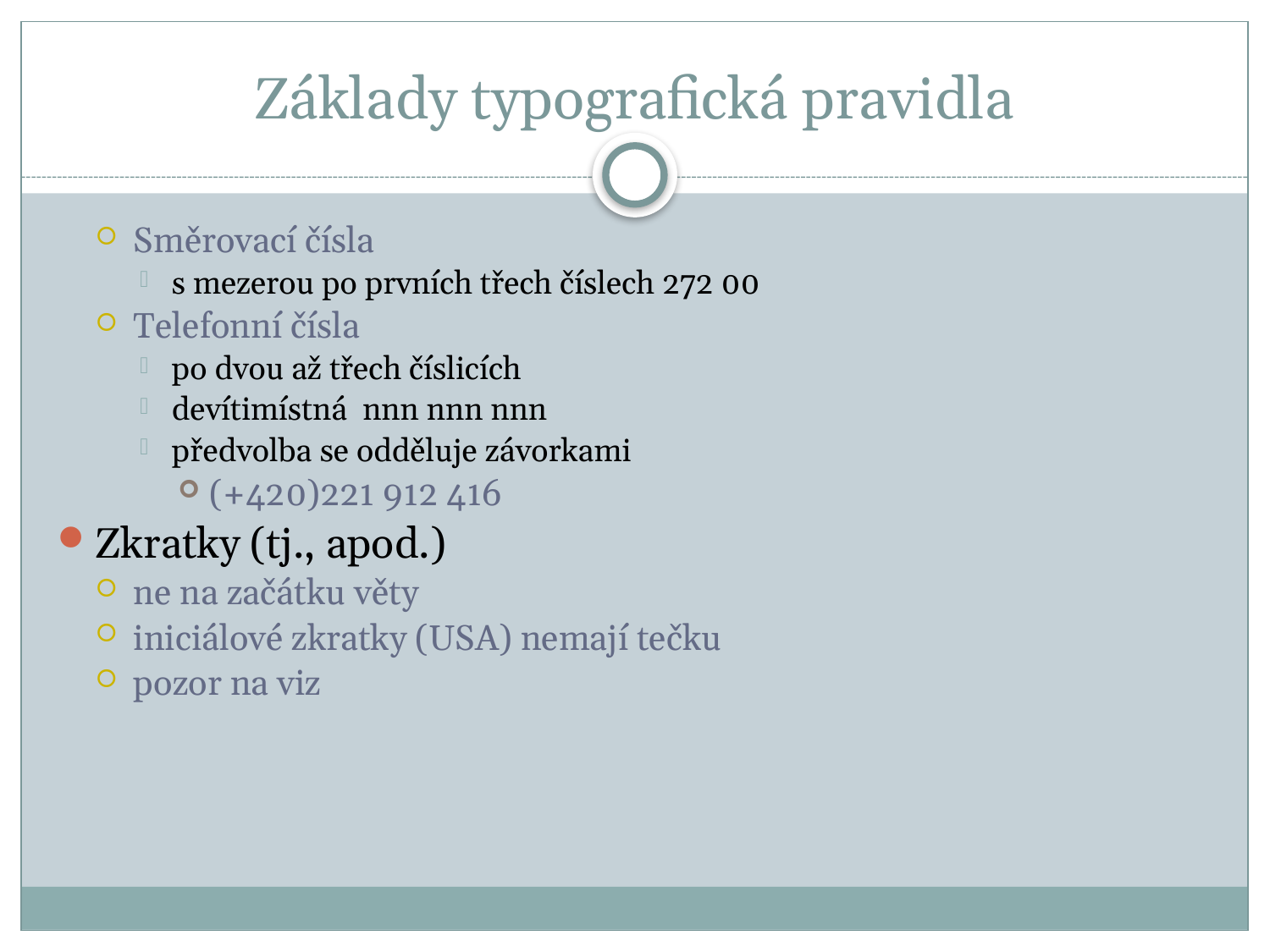

# Základy typografická pravidla
Směrovací čísla
s mezerou po prvních třech číslech 272 00
Telefonní čísla
po dvou až třech číslicích
devítimístná  nnn nnn nnn
předvolba se odděluje závorkami
(+420)221 912 416
Zkratky (tj., apod.)
ne na začátku věty
iniciálové zkratky (USA) nemají tečku
pozor na viz